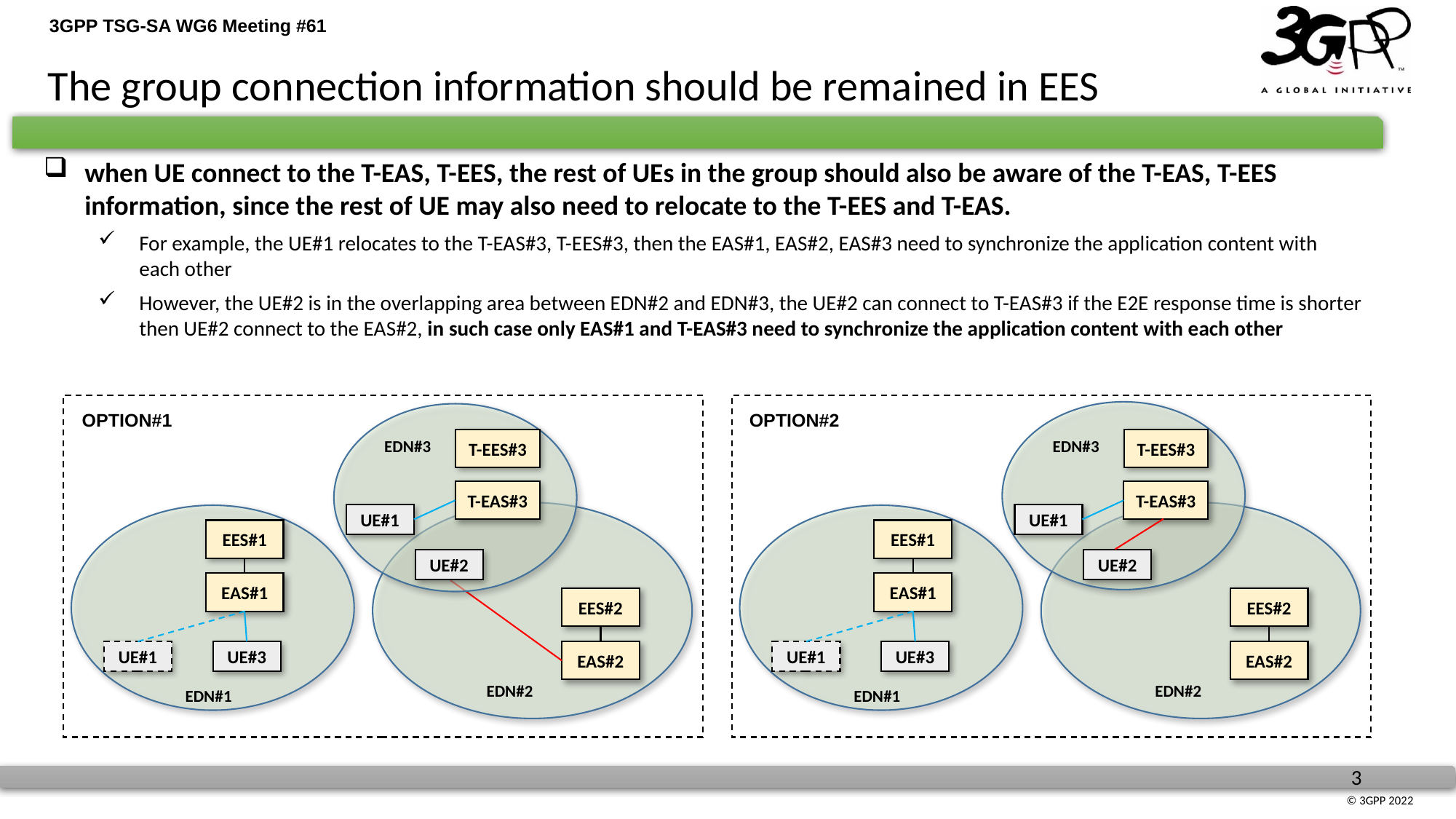

The group connection information should be remained in EES
when UE connect to the T-EAS, T-EES, the rest of UEs in the group should also be aware of the T-EAS, T-EES information, since the rest of UE may also need to relocate to the T-EES and T-EAS.
For example, the UE#1 relocates to the T-EAS#3, T-EES#3, then the EAS#1, EAS#2, EAS#3 need to synchronize the application content with each other
However, the UE#2 is in the overlapping area between EDN#2 and EDN#3, the UE#2 can connect to T-EAS#3 if the E2E response time is shorter then UE#2 connect to the EAS#2, in such case only EAS#1 and T-EAS#3 need to synchronize the application content with each other

OPTION#1
OPTION#2

T-EES#3
T-EES#3
EDN#3
EDN#3
T-EAS#3
T-EAS#3

UE#1
UE#1

EES#1
EES#1
UE#2
UE#2
EAS#1
EAS#1
EES#2
EES#2
UE#1
UE#3
EAS#2
UE#1
UE#3
EAS#2
EDN#2
EDN#2
EDN#1
EDN#1